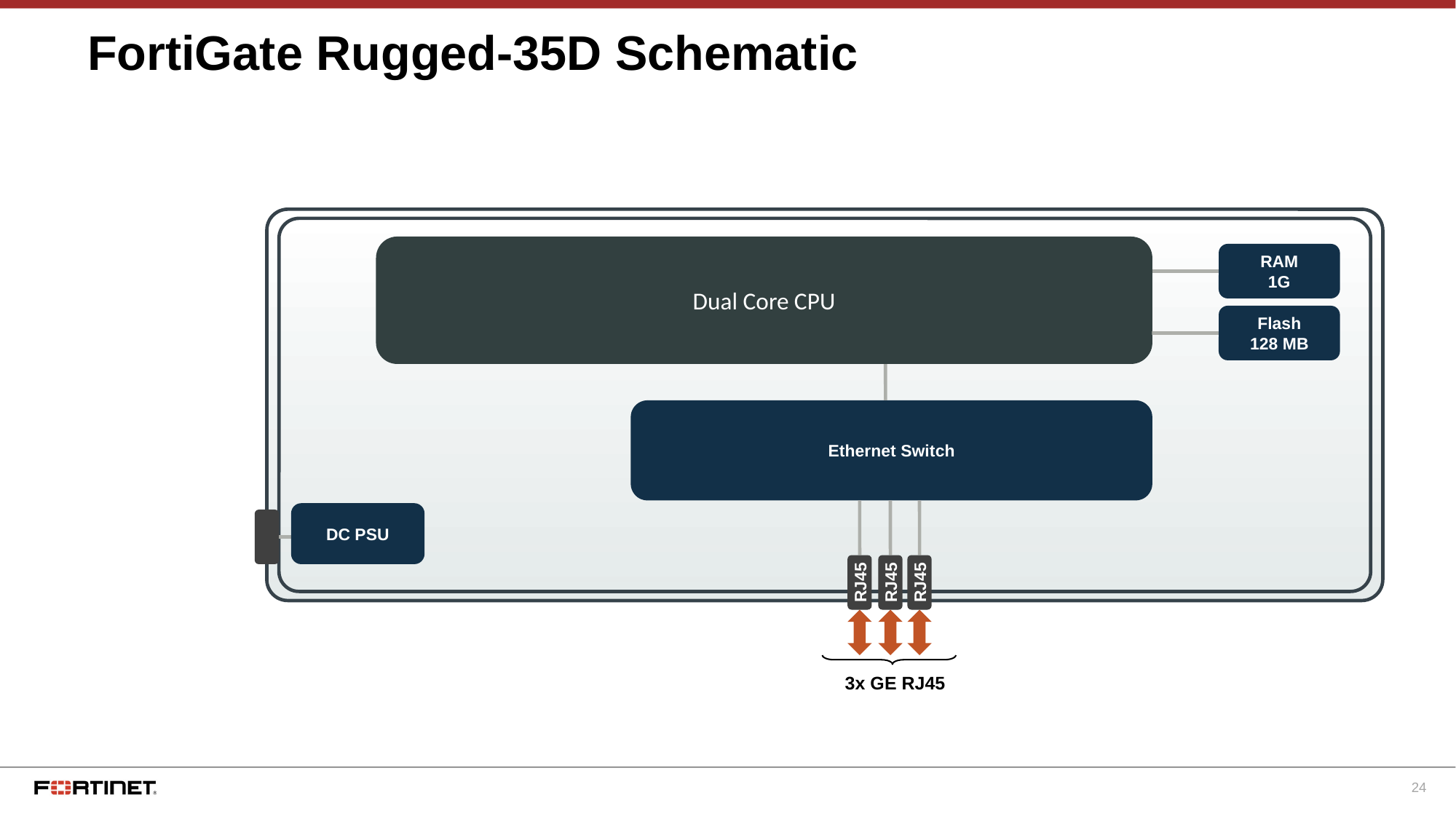

# FortiGate Rugged-35D Schematic

Dual Core CPU
RAM
1G

Flash
128 MB

Ethernet Switch

DC PSU

RJ45
RJ45
RJ45

3x GE RJ45